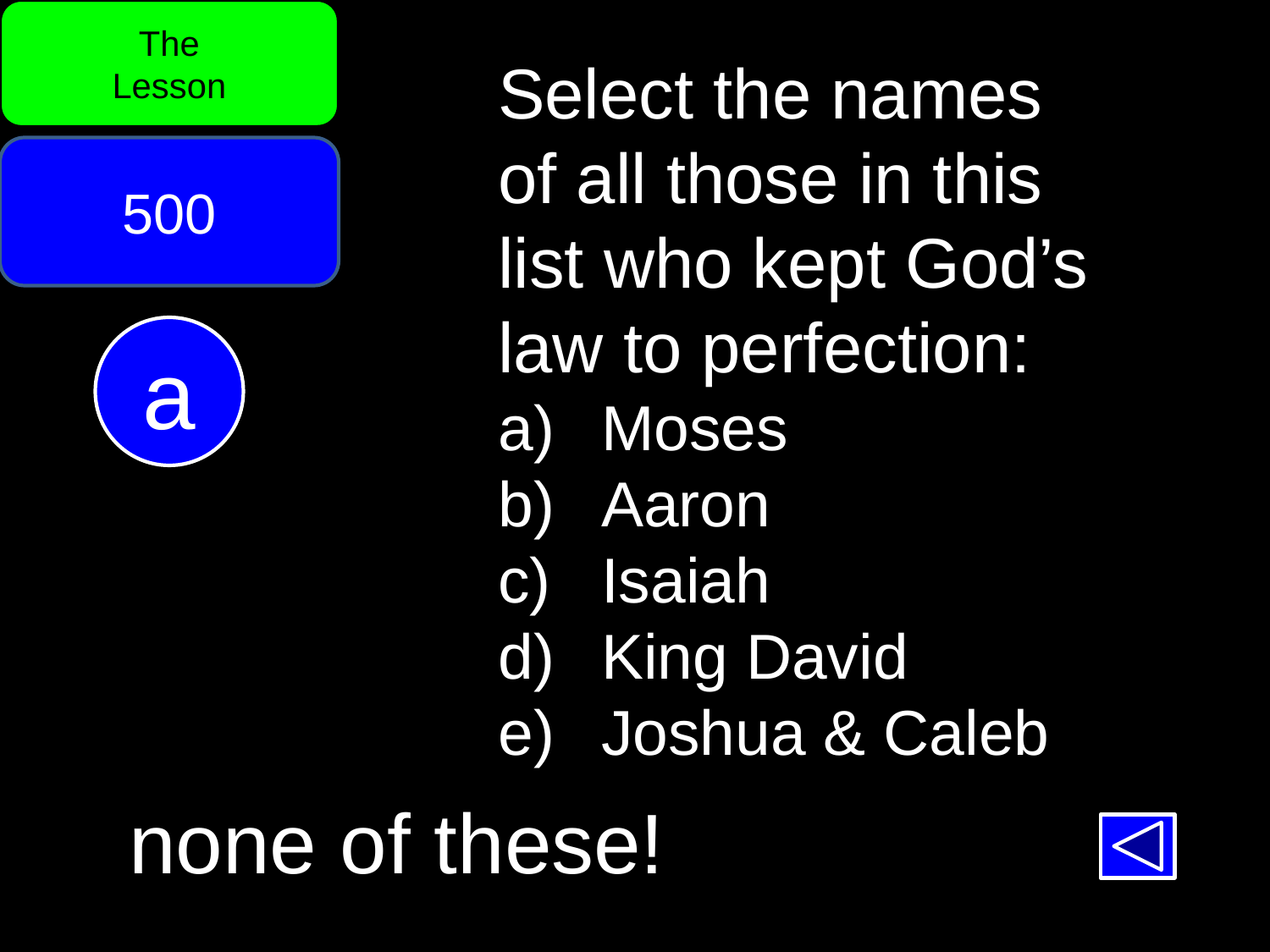

The
Lesson
Select the names
of all those in this
list who kept God’s
law to perfection:
Moses
Aaron
Isaiah
King David
Joshua & Caleb
500
a
none of these!